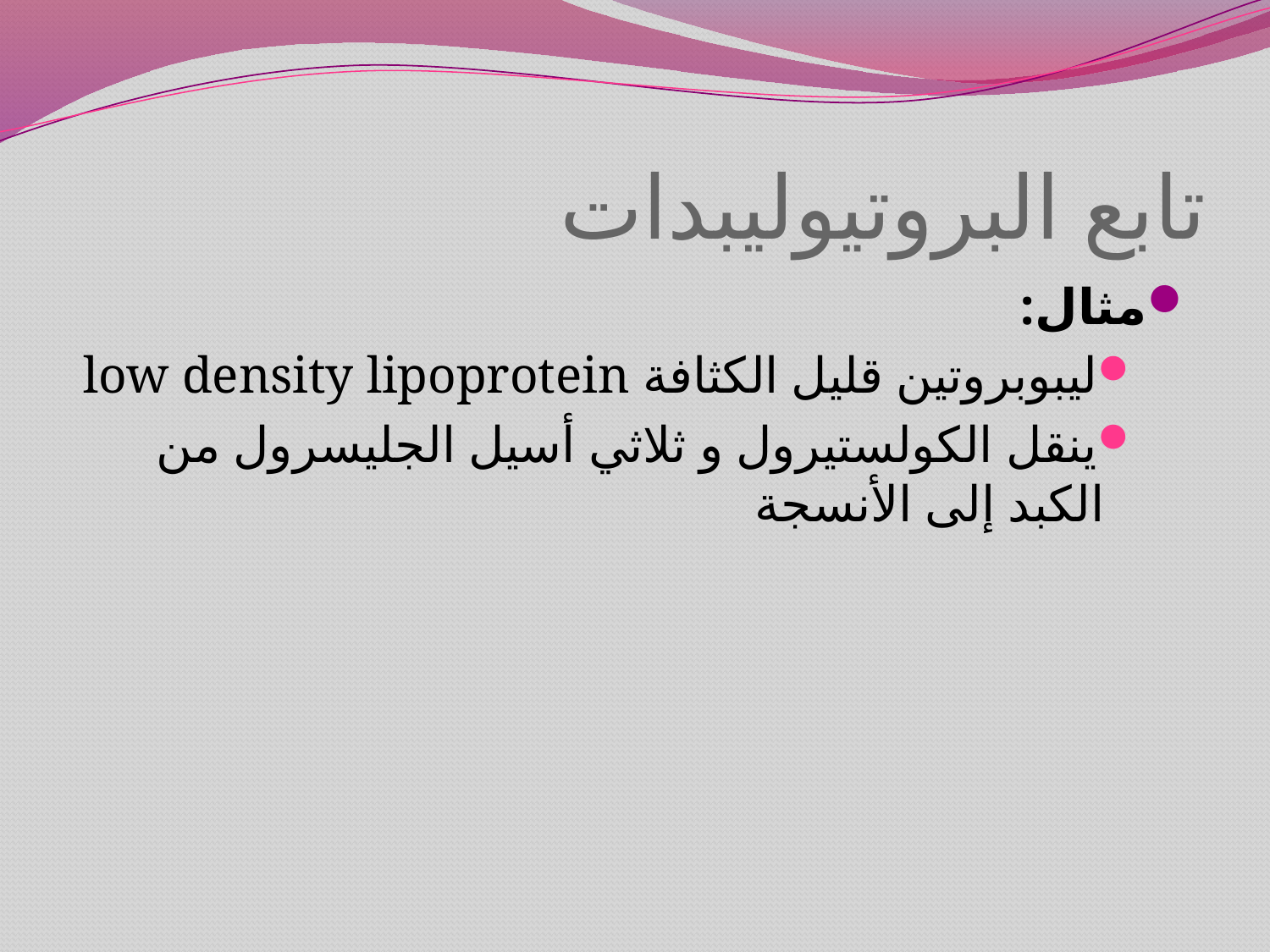

# تابع البروتيوليبدات
مثال:
ليبوبروتين قليل الكثافة low density lipoprotein
ينقل الكولستيرول و ثلاثي أسيل الجليسرول من الكبد إلى الأنسجة